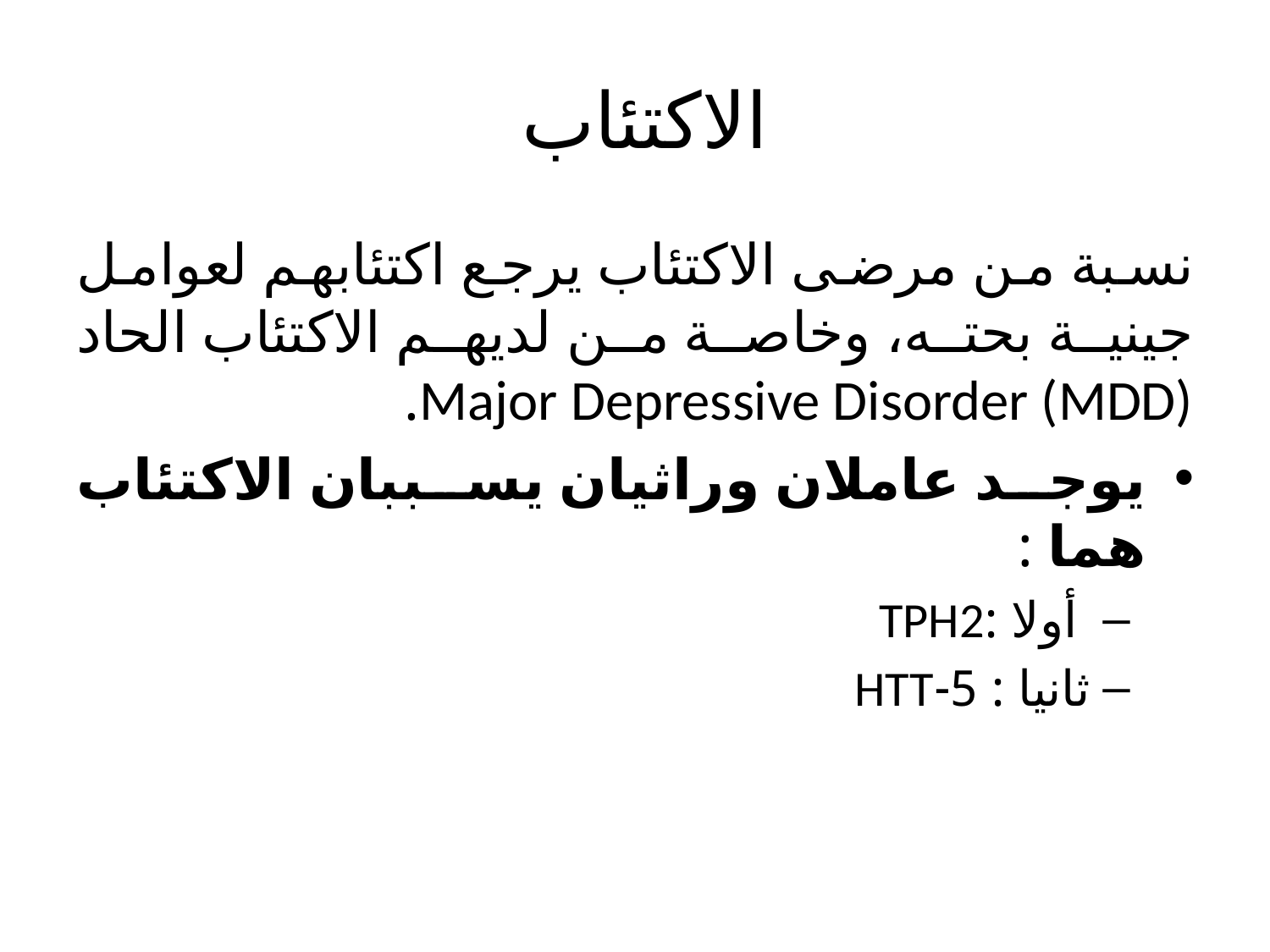

# الاكتئاب
نسبة من مرضى الاكتئاب يرجع اكتئابهم لعوامل جينية بحته، وخاصة من لديهم الاكتئاب الحاد Major Depressive Disorder (MDD).
يوجد عاملان وراثيان يسببان الاكتئاب هما :
 أولا :TPH2
ثانيا : 5-HTT